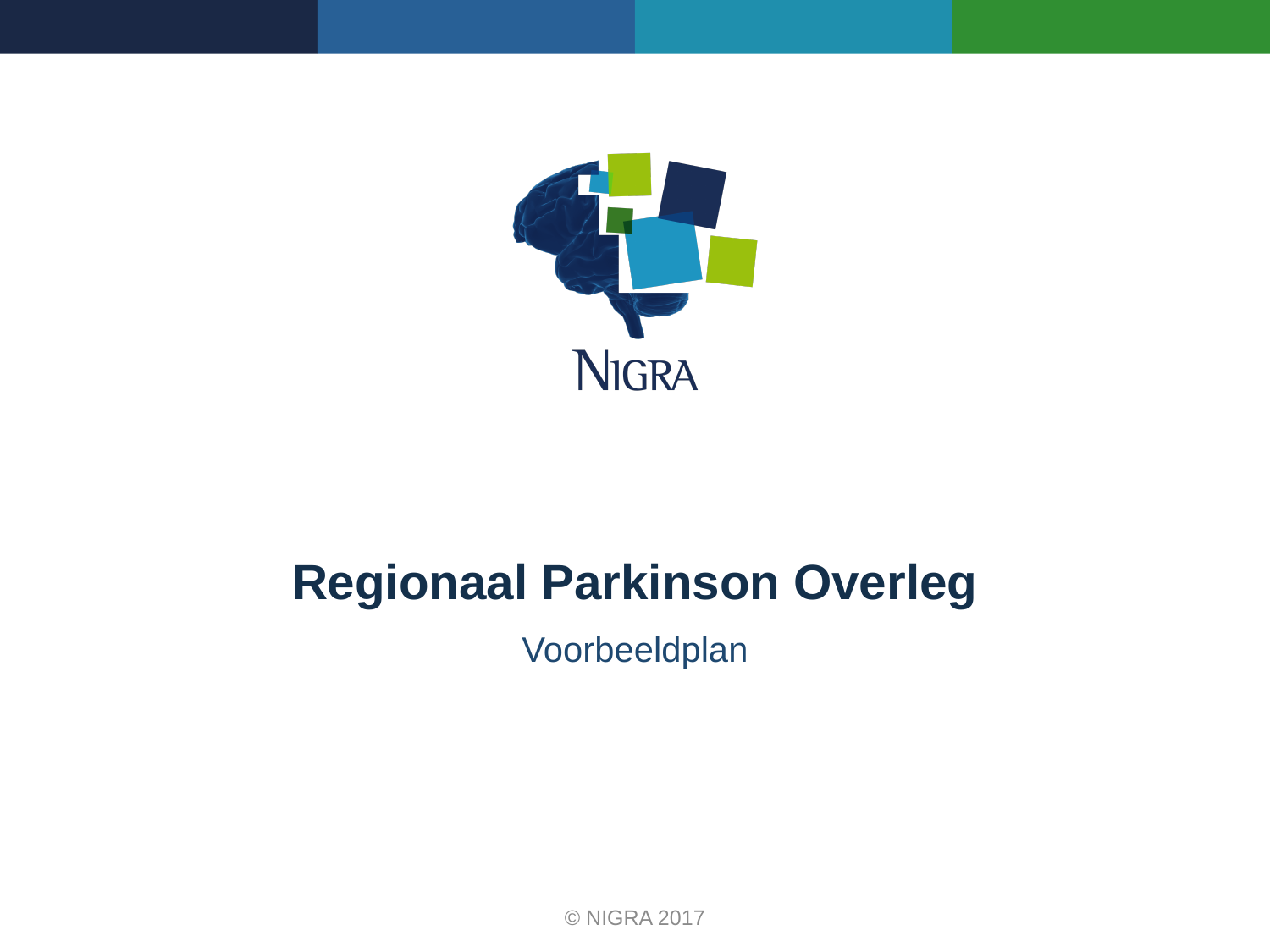

# Regionaal Parkinson Overleg
Voorbeeldplan
© NIGRA 2017